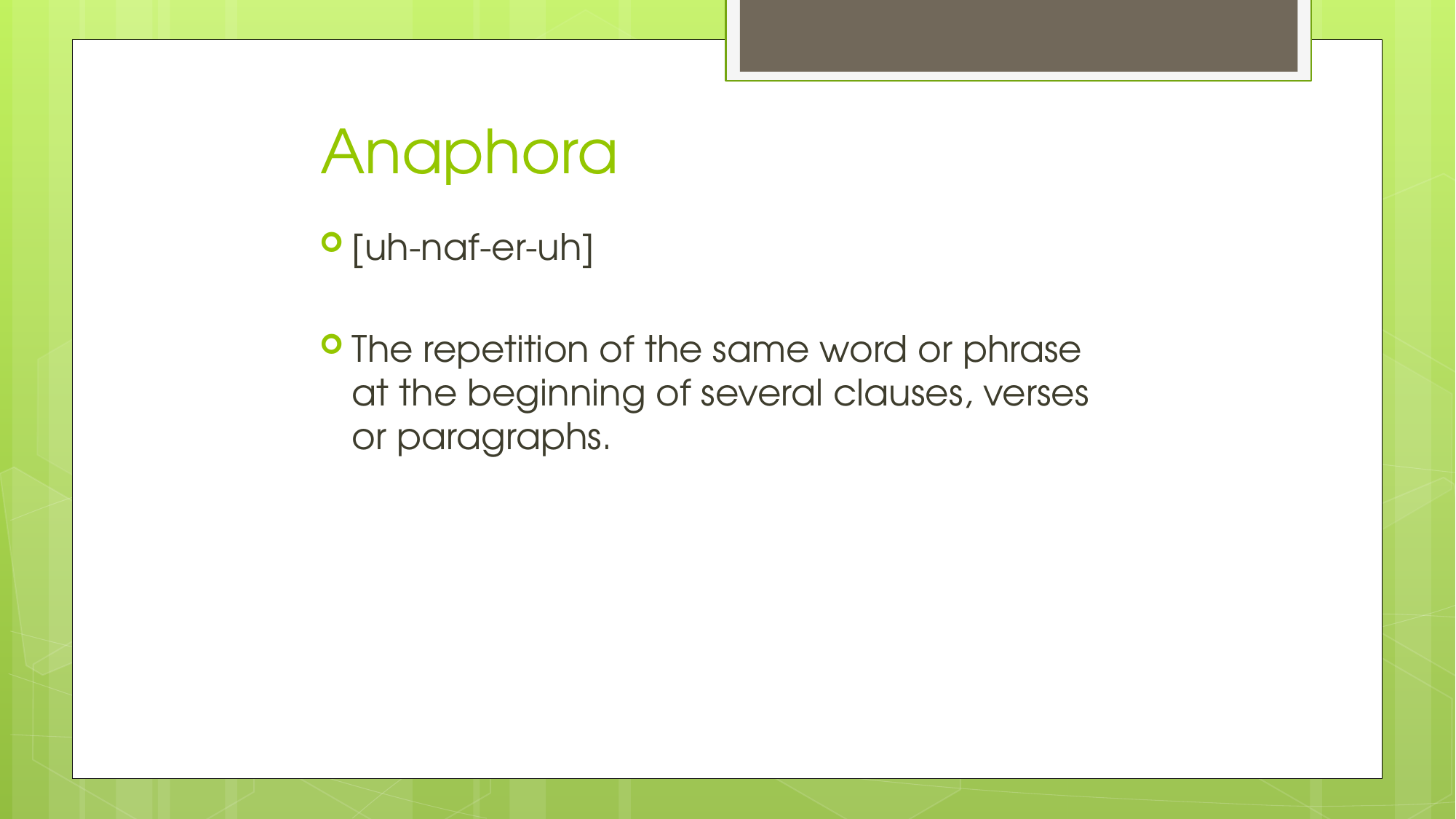

# Anaphora
[uh-naf-er-uh]

The repetition of the same word or phrase at the beginning of several clauses, verses or paragraphs.